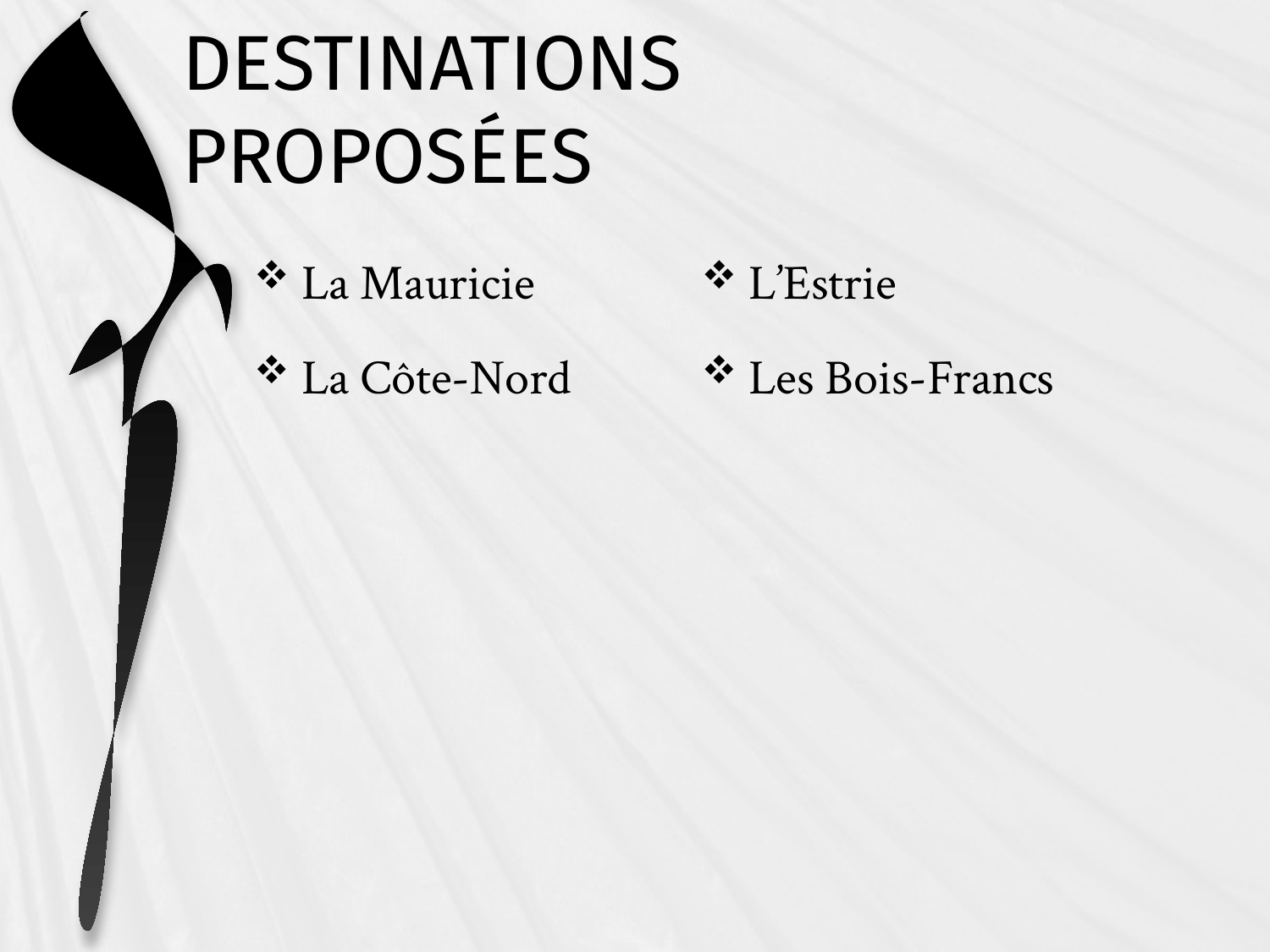

# DESTINATIONS PROPOSÉES
La Mauricie
La Côte-Nord
L’Estrie
Les Bois-Francs